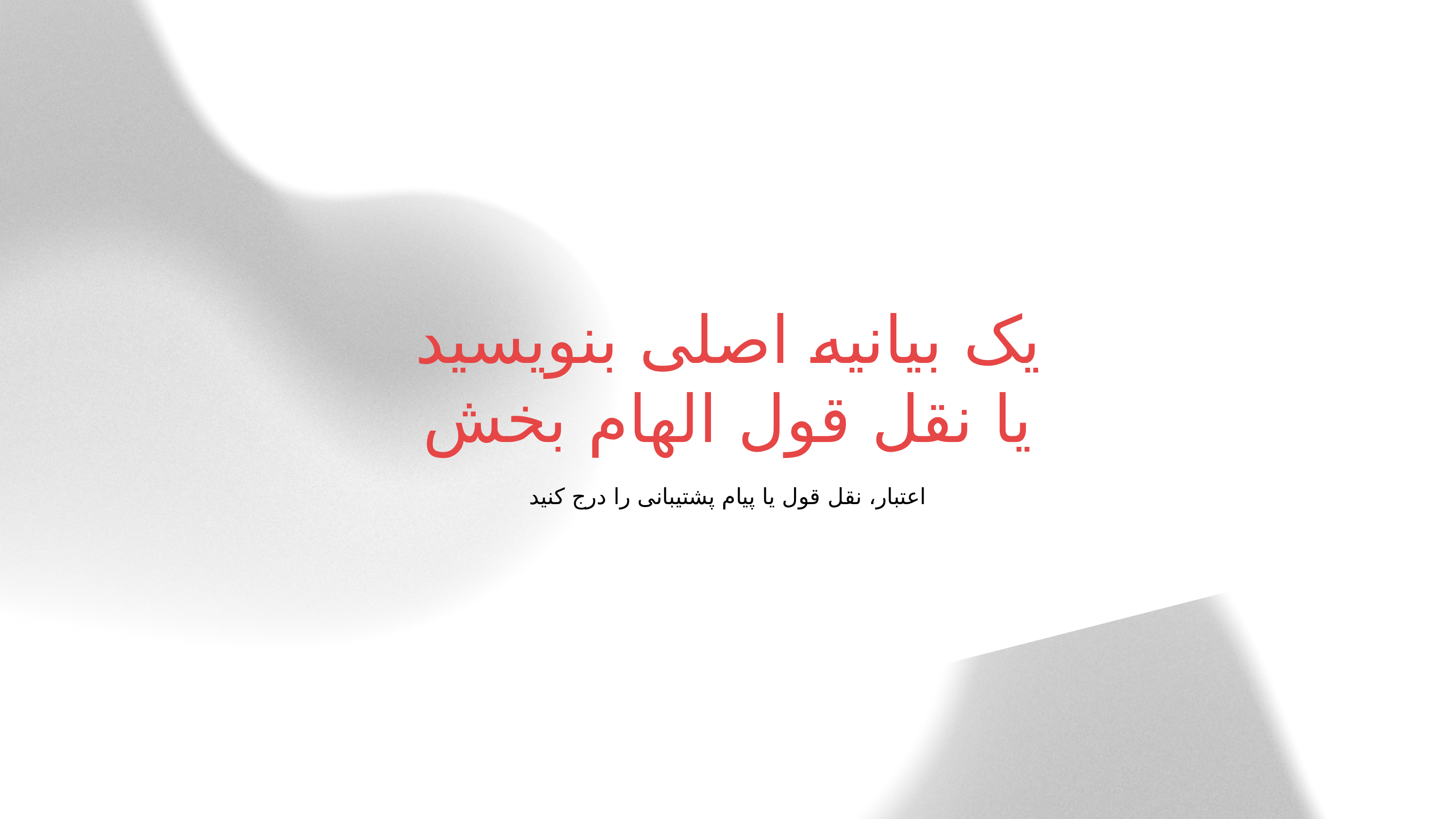

یک بیانیه اصلی بنویسید
یا نقل قول الهام بخش
اعتبار، نقل قول یا پیام پشتیبانی را درج کنید